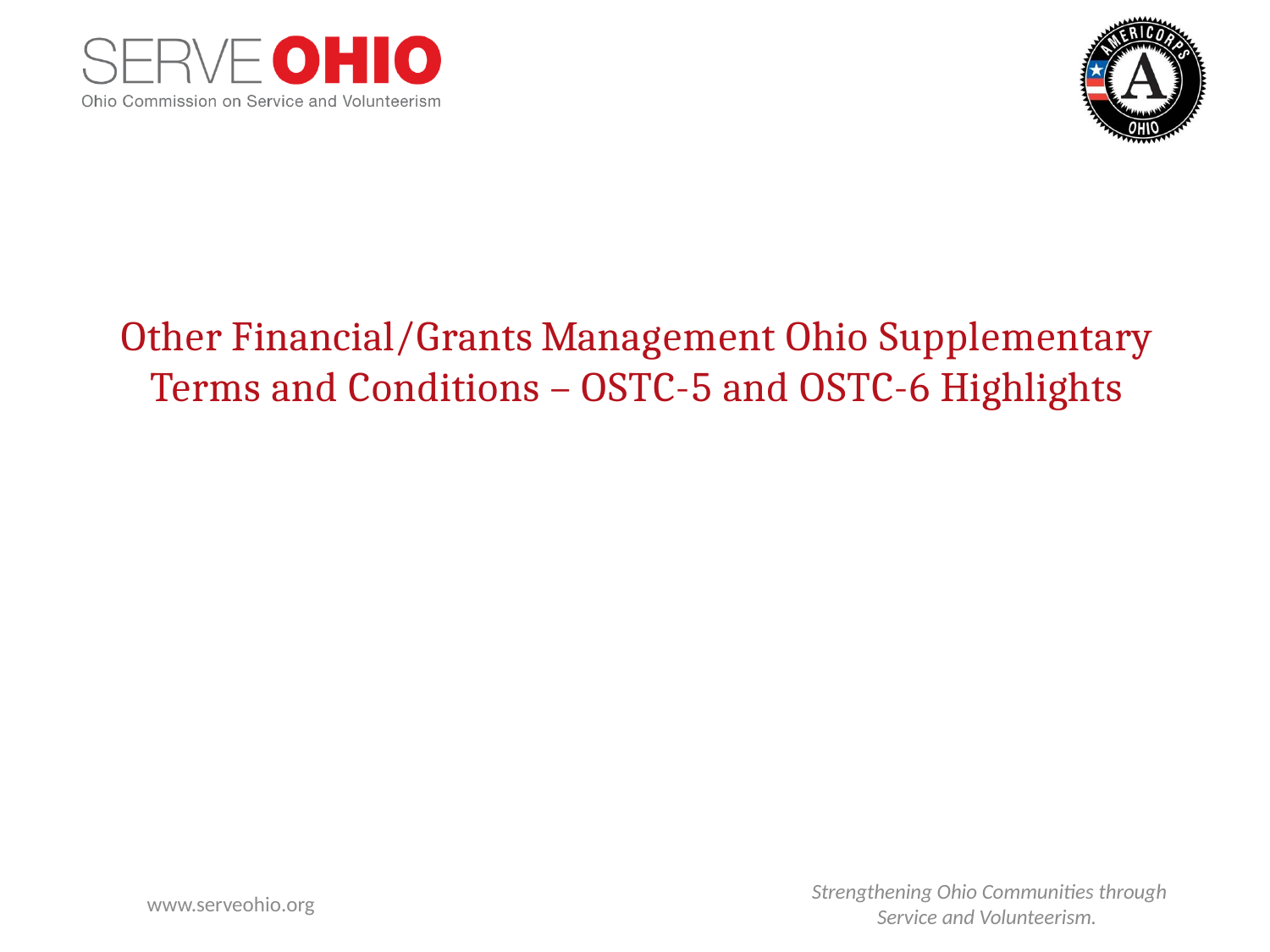

Other Financial/Grants Management Ohio Supplementary Terms and Conditions – OSTC-5 and OSTC-6 Highlights
www.serveohio.org
Strengthening Ohio Communities through Service and Volunteerism.